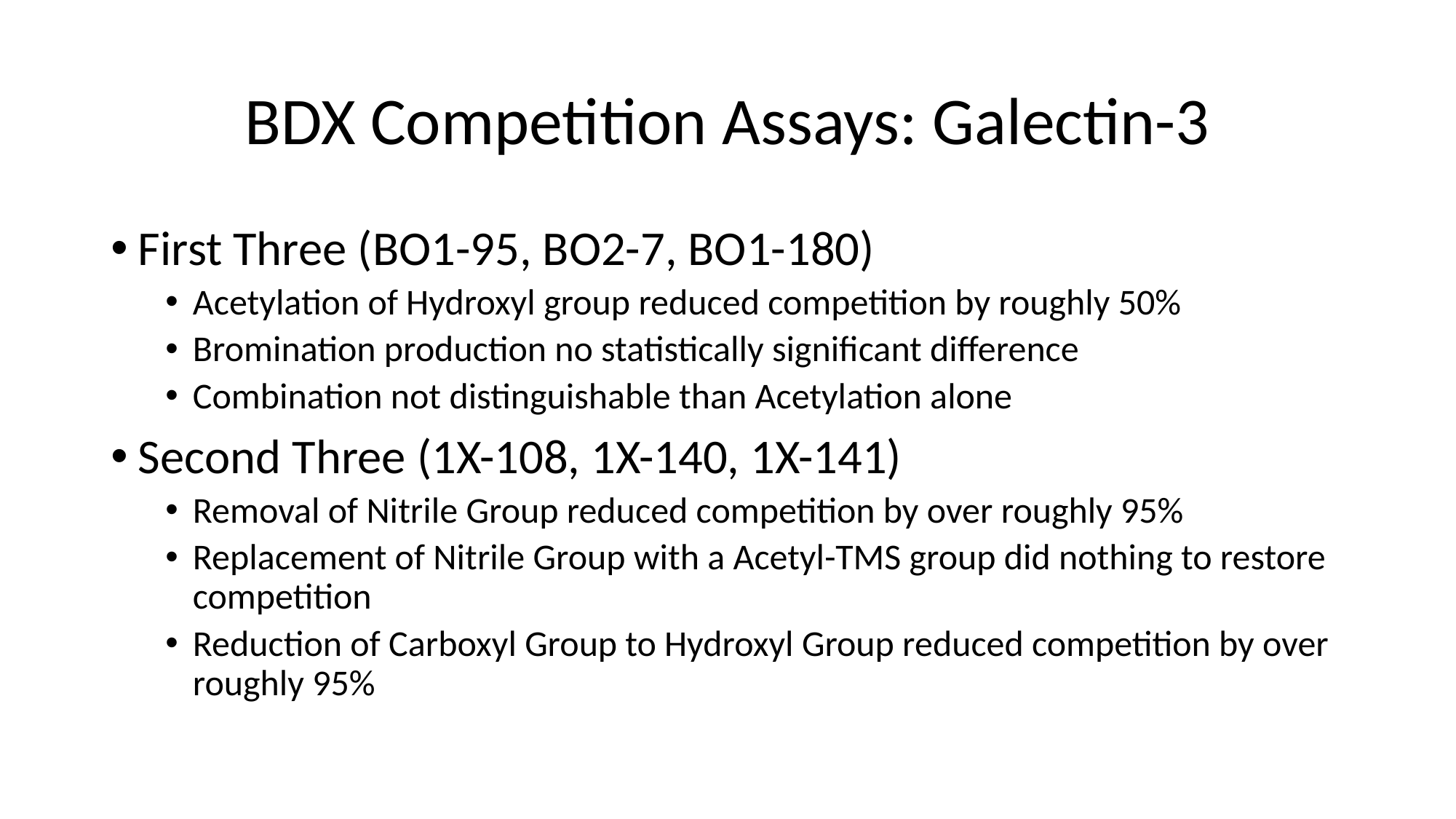

# BDX Competition Assays: Galectin-3
First Three (BO1-95, BO2-7, BO1-180)
Acetylation of Hydroxyl group reduced competition by roughly 50%
Bromination production no statistically significant difference
Combination not distinguishable than Acetylation alone
Second Three (1X-108, 1X-140, 1X-141)
Removal of Nitrile Group reduced competition by over roughly 95%
Replacement of Nitrile Group with a Acetyl-TMS group did nothing to restore competition
Reduction of Carboxyl Group to Hydroxyl Group reduced competition by over roughly 95%